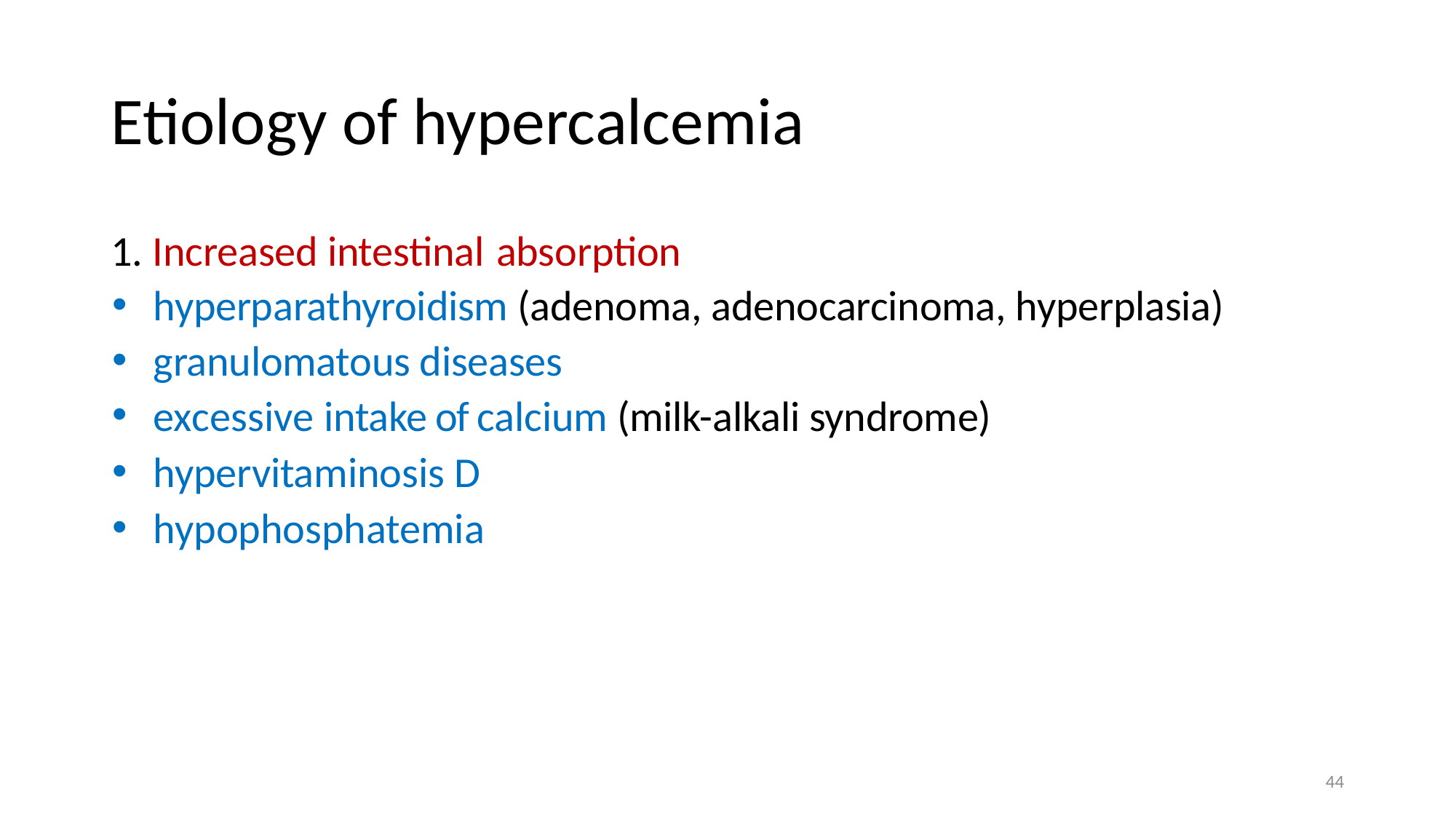

# Etiology of hypercalcemia
1. Increased intestinal absorption
hyperparathyroidism (adenoma, adenocarcinoma, hyperplasia)
granulomatous diseases
excessive intake of calcium (milk-alkali syndrome)
hypervitaminosis D
hypophosphatemia

44